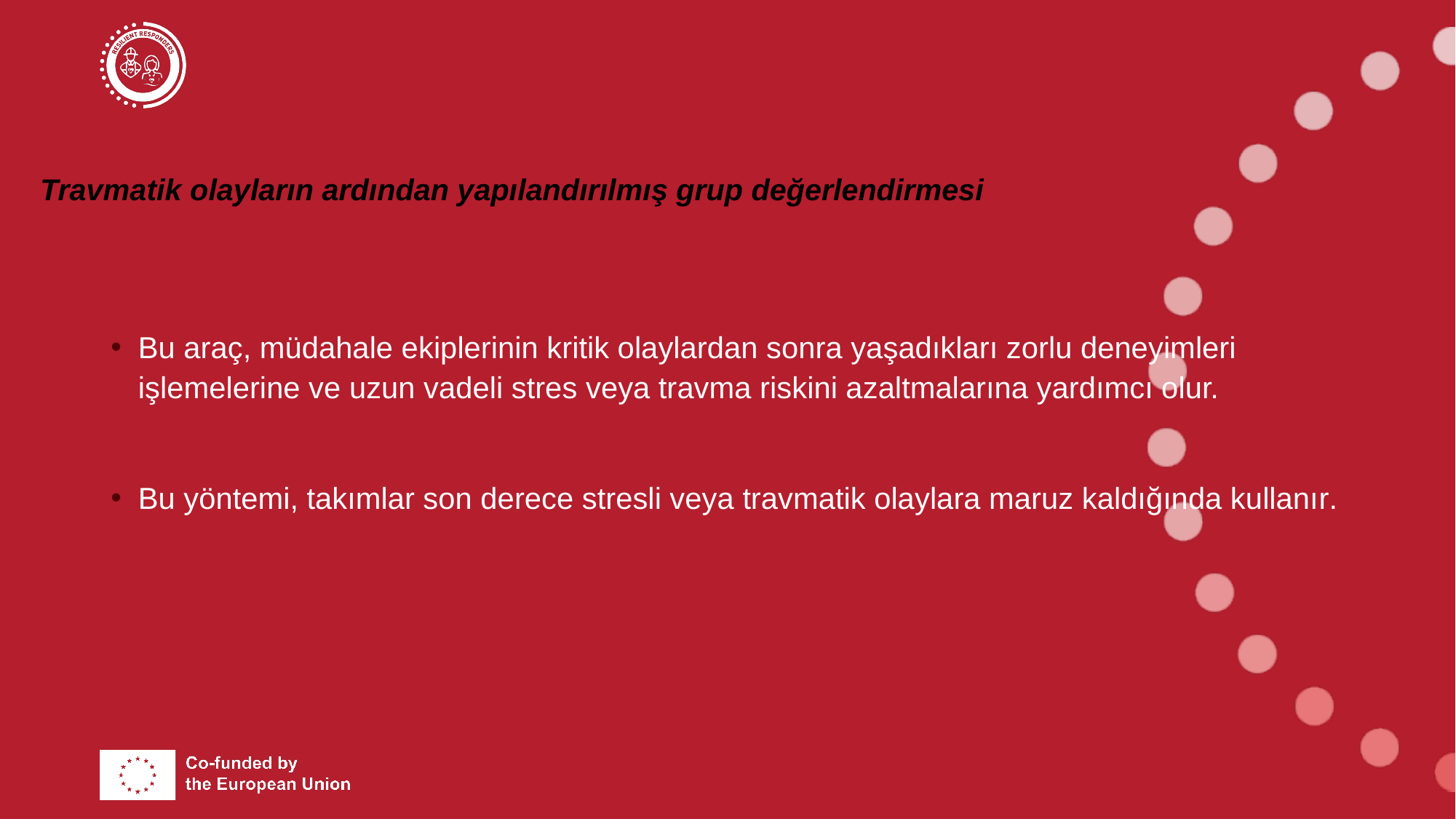

# Travmatik olayların ardından yapılandırılmış grup değerlendirmesi
Bu araç, müdahale ekiplerinin kritik olaylardan sonra yaşadıkları zorlu deneyimleri işlemelerine ve uzun vadeli stres veya travma riskini azaltmalarına yardımcı olur.

Bu yöntemi, takımlar son derece stresli veya travmatik olaylara maruz kaldığında kullanır.